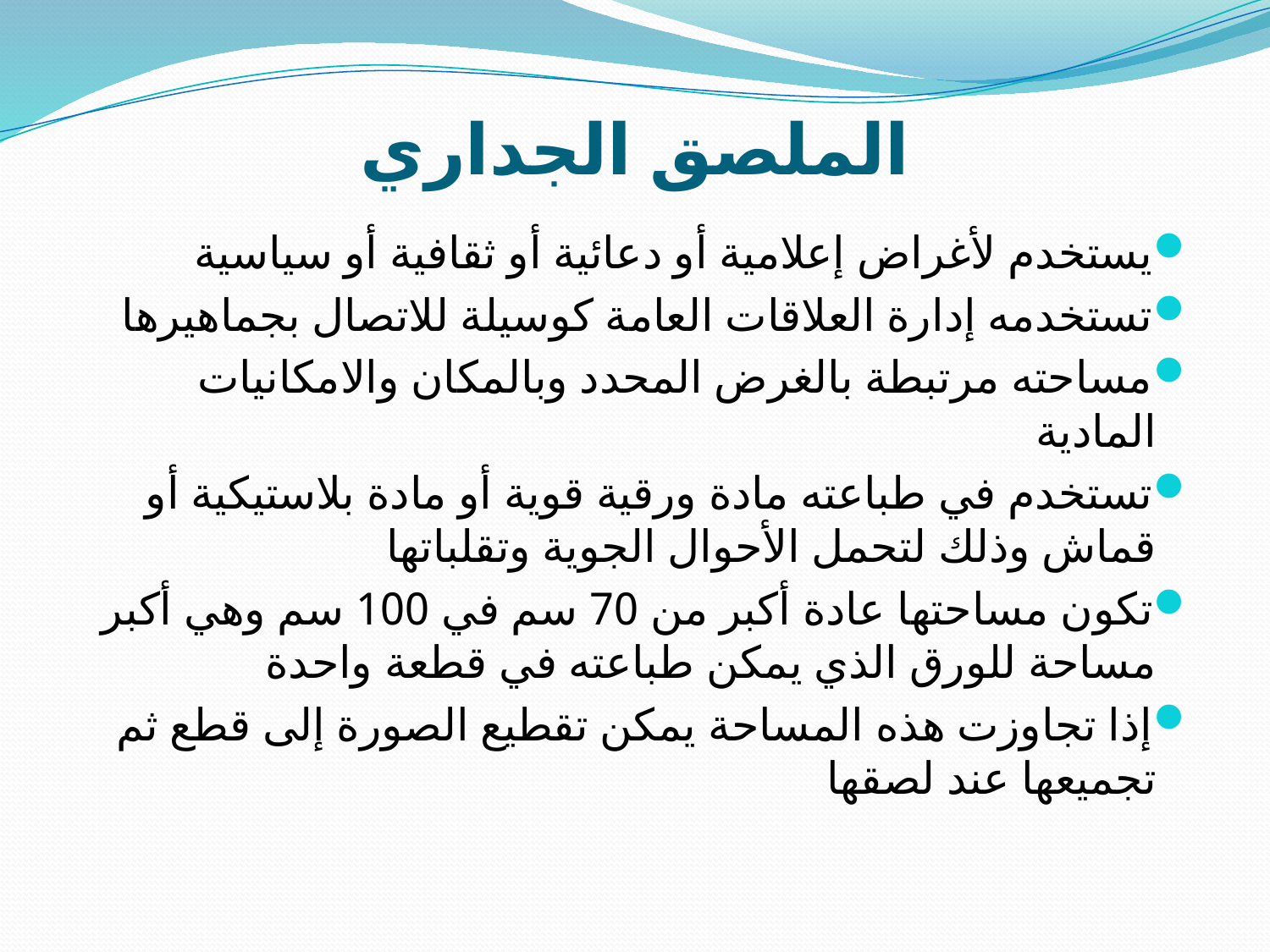

# الملصق الجداري
يستخدم لأغراض إعلامية أو دعائية أو ثقافية أو سياسية
تستخدمه إدارة العلاقات العامة كوسيلة للاتصال بجماهيرها
مساحته مرتبطة بالغرض المحدد وبالمكان والامكانيات المادية
تستخدم في طباعته مادة ورقية قوية أو مادة بلاستيكية أو قماش وذلك لتحمل الأحوال الجوية وتقلباتها
تكون مساحتها عادة أكبر من 70 سم في 100 سم وهي أكبر مساحة للورق الذي يمكن طباعته في قطعة واحدة
إذا تجاوزت هذه المساحة يمكن تقطيع الصورة إلى قطع ثم تجميعها عند لصقها